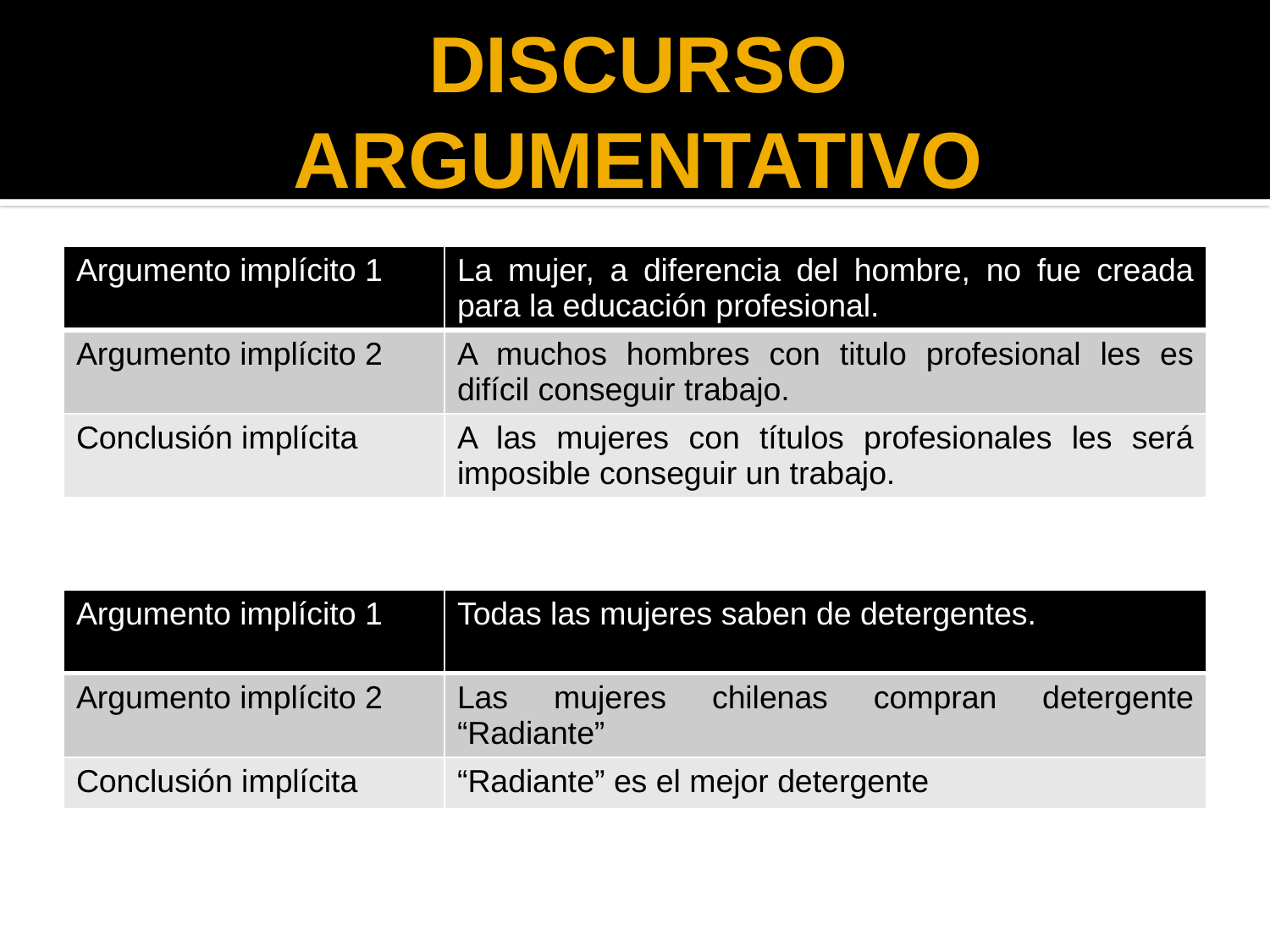

# DISCURSO ARGUMENTATIVO
| Argumento implícito 1 | La mujer, a diferencia del hombre, no fue creada para la educación profesional. |
| --- | --- |
| Argumento implícito 2 | A muchos hombres con titulo profesional les es difícil conseguir trabajo. |
| Conclusión implícita | A las mujeres con títulos profesionales les será imposible conseguir un trabajo. |
| Argumento implícito 1 | Todas las mujeres saben de detergentes. |
| --- | --- |
| Argumento implícito 2 | Las mujeres chilenas compran detergente “Radiante” |
| Conclusión implícita | “Radiante” es el mejor detergente |